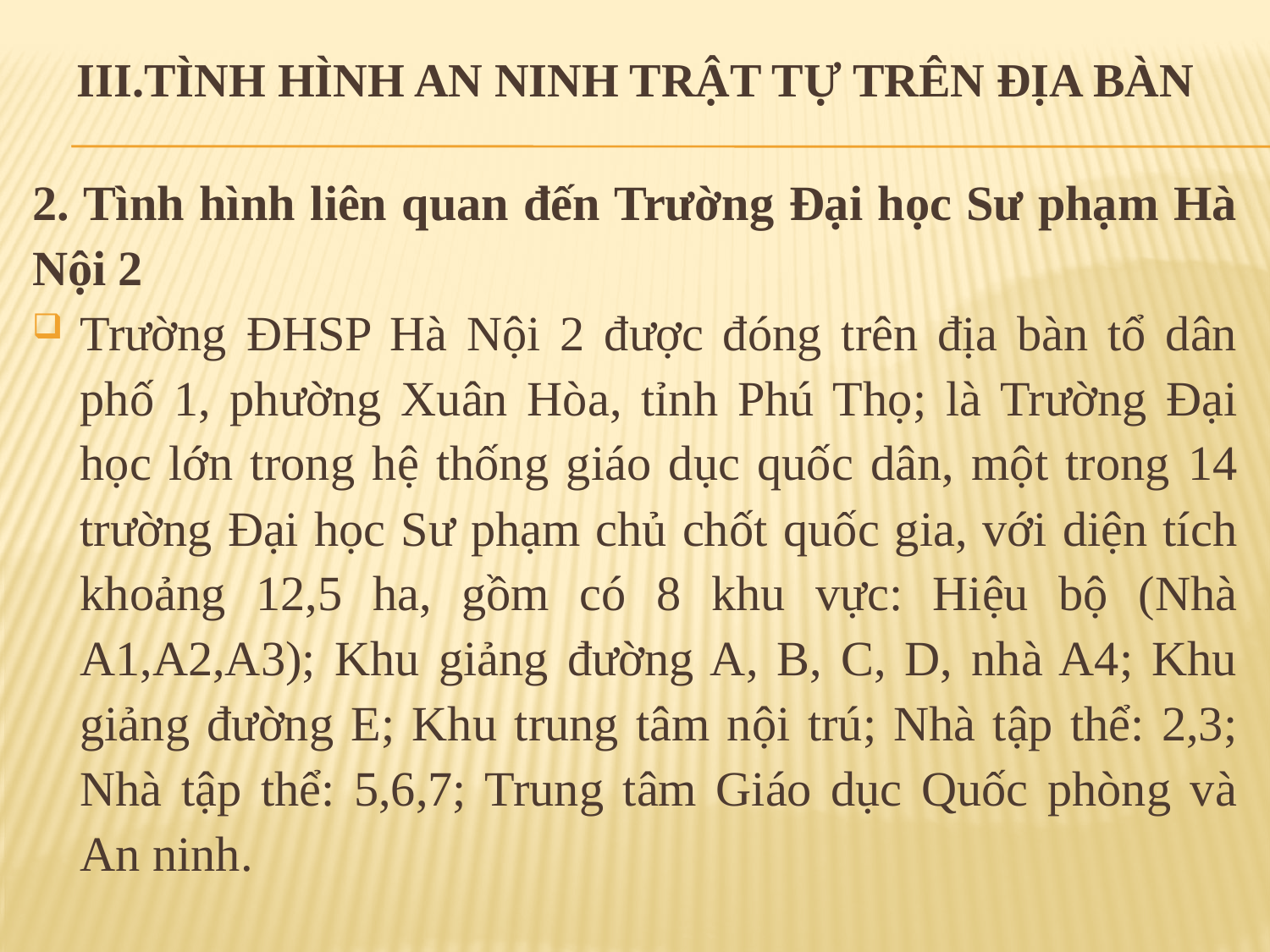

# III.TÌNH HÌNH AN NINH TRẬT TỰ TRÊN ĐỊA BÀN
2. Tình hình liên quan đến Trường Đại học Sư phạm Hà Nội 2
Trường ĐHSP Hà Nội 2 được đóng trên địa bàn tổ dân phố 1, phường Xuân Hòa, tỉnh Phú Thọ; là Trường Đại học lớn trong hệ thống giáo dục quốc dân, một trong 14 trường Đại học Sư phạm chủ chốt quốc gia, với diện tích khoảng 12,5 ha, gồm có 8 khu vực: Hiệu bộ (Nhà A1,A2,A3); Khu giảng đường A, B, C, D, nhà A4; Khu giảng đường E; Khu trung tâm nội trú; Nhà tập thể: 2,3; Nhà tập thể: 5,6,7; Trung tâm Giáo dục Quốc phòng và An ninh.